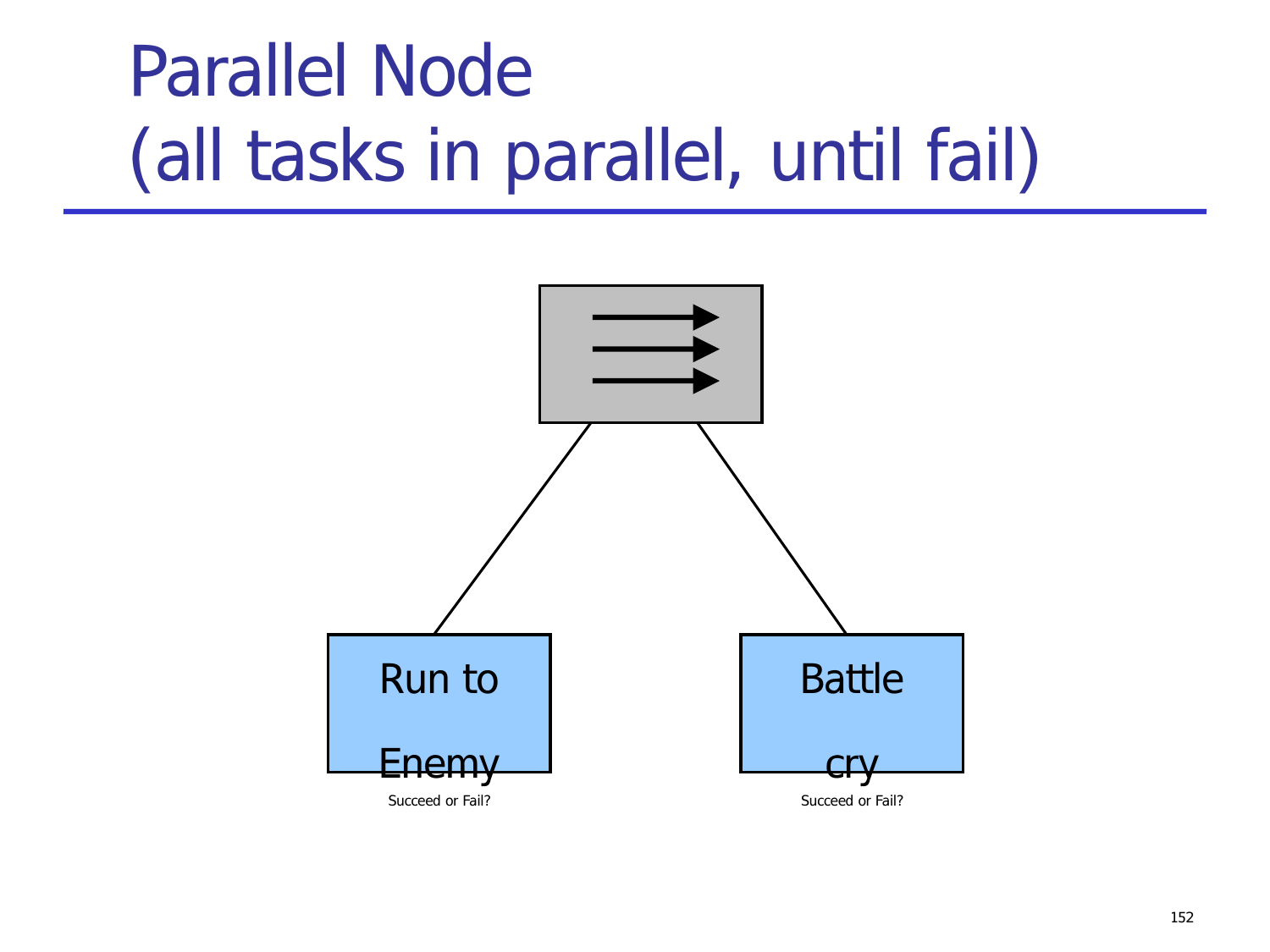

# Parallel Node (all tasks in parallel, until fail)

Run to
Enemy

Battle
cry
Succeed or Fail?
Succeed or Fail?
152